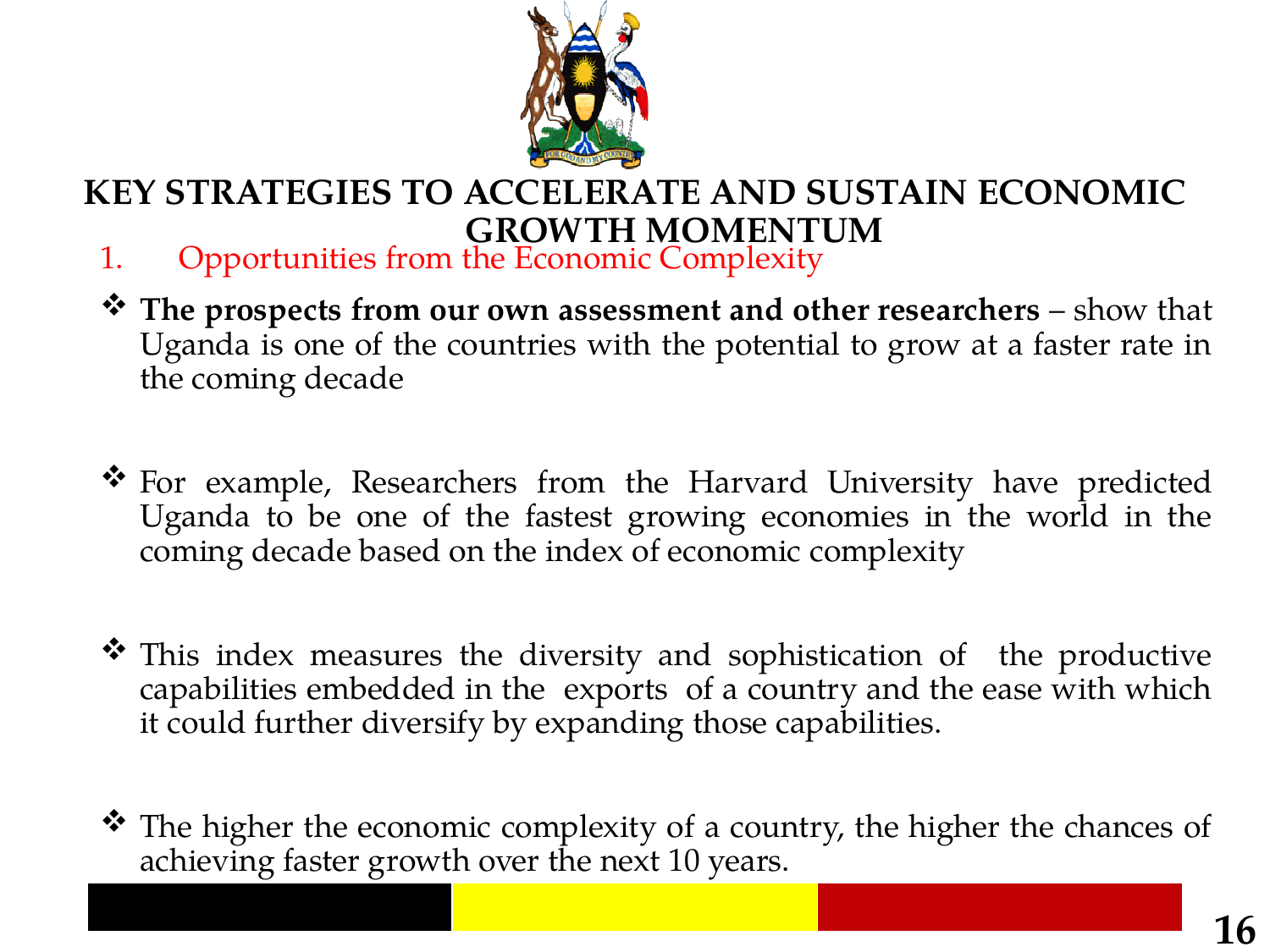

KEY STRATEGIES TO ACCELERATE AND SUSTAIN ECONOMIC GROWTH MOMENTUM

Opportunities from the Economic Complexity
The prospects from our own assessment and other researchers – show that Uganda is one of the countries with the potential to grow at a faster rate in the coming decade

For example, Researchers from the Harvard University have predicted Uganda to be one of the fastest growing economies in the world in the coming decade based on the index of economic complexity

This index measures the diversity and sophistication of  the productive capabilities embedded in the  exports  of a country and the ease with which it could further diversify by expanding those capabilities.

The higher the economic complexity of a country, the higher the chances of achieving faster growth over the next 10 years.

16